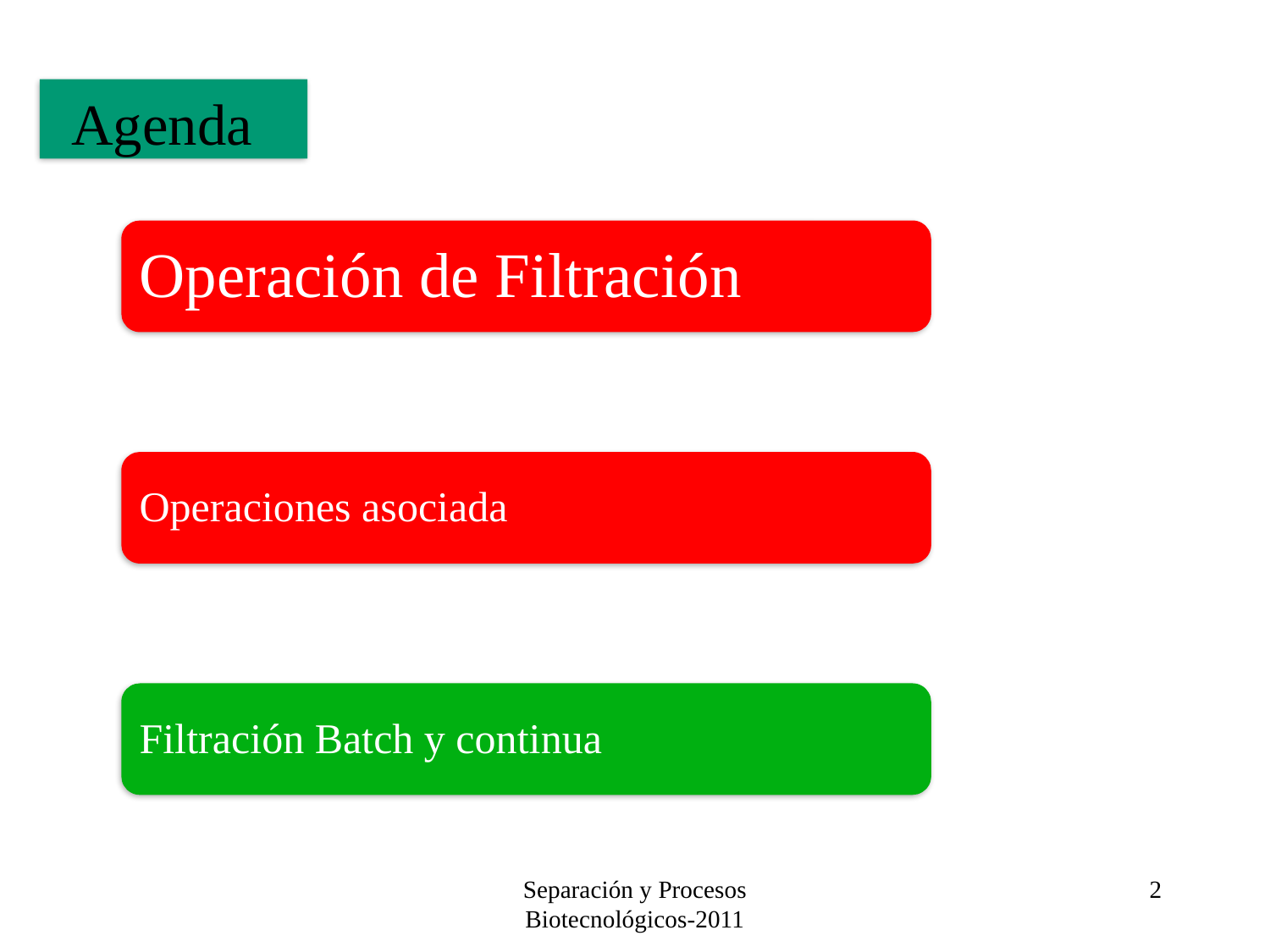

Agenda
Operaciones asociada
Filtración Batch y continua
Operación de Filtración
Separación y Procesos Biotecnológicos-2011
2